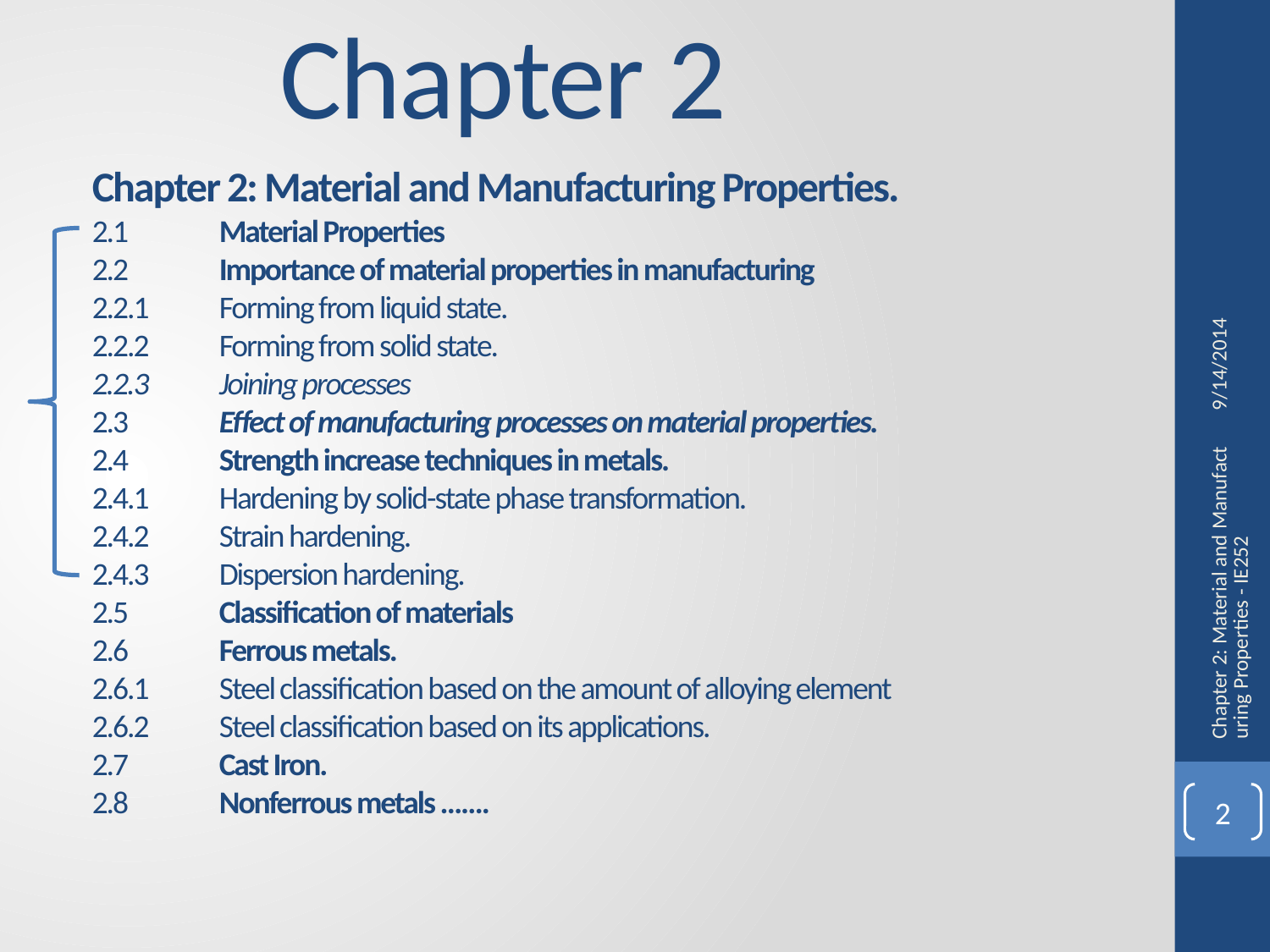

Chapter 2
Chapter 2: Material and Manufacturing Properties.
2.1	Material Properties
2.2	Importance of material properties in manufacturing
2.2.1 	Forming from liquid state.
2.2.2	Forming from solid state.
2.2.3	Joining processes
2.3	Effect of manufacturing processes on material properties.
2.4	Strength increase techniques in metals.
2.4.1 	Hardening by solid-state phase transformation.
2.4.2	Strain hardening.
2.4.3	Dispersion hardening.
2.5	Classification of materials
2.6	Ferrous metals.
2.6.1	Steel classification based on the amount of alloying element
2.6.2	Steel classification based on its applications.
2.7 	Cast Iron.
2.8 	Nonferrous metals …….

9/14/2014
Chapter 2: Material and Manufacturing Properties - IE252
2